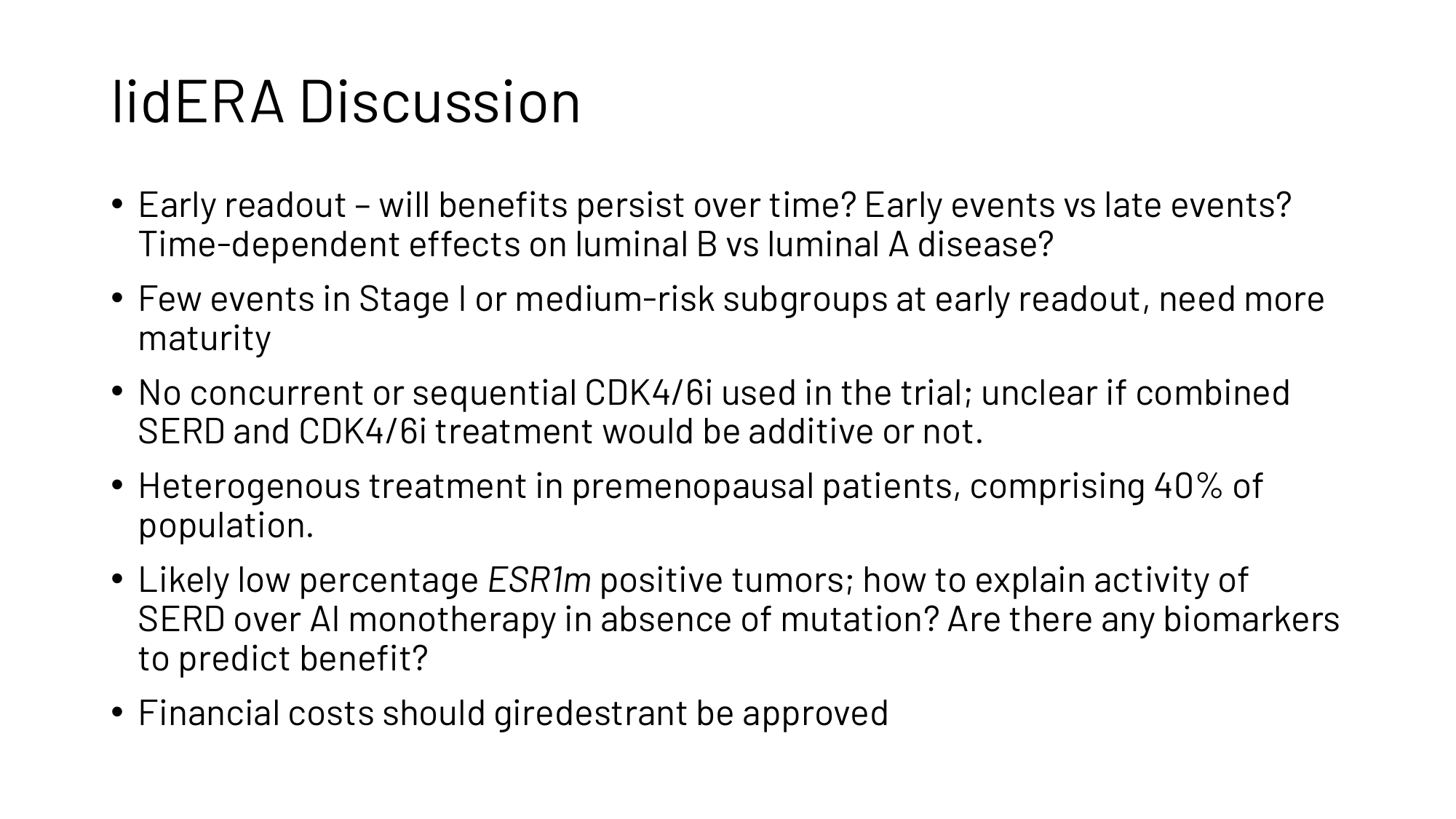

# lidERA Discussion
Early readout – will benefits persist over time? Early events vs late events? Time-dependent effects on luminal B vs luminal A disease?
Few events in Stage I or medium-risk subgroups at early readout, need more maturity
No concurrent or sequential CDK4/6i used in the trial; unclear if combined SERD and CDK4/6i treatment would be additive or not.
Heterogenous treatment in premenopausal patients, comprising 40% of population.
Likely low percentage ESR1m positive tumors; how to explain activity of SERD over AI monotherapy in absence of mutation? Are there any biomarkers to predict benefit?
Financial costs should giredestrant be approved